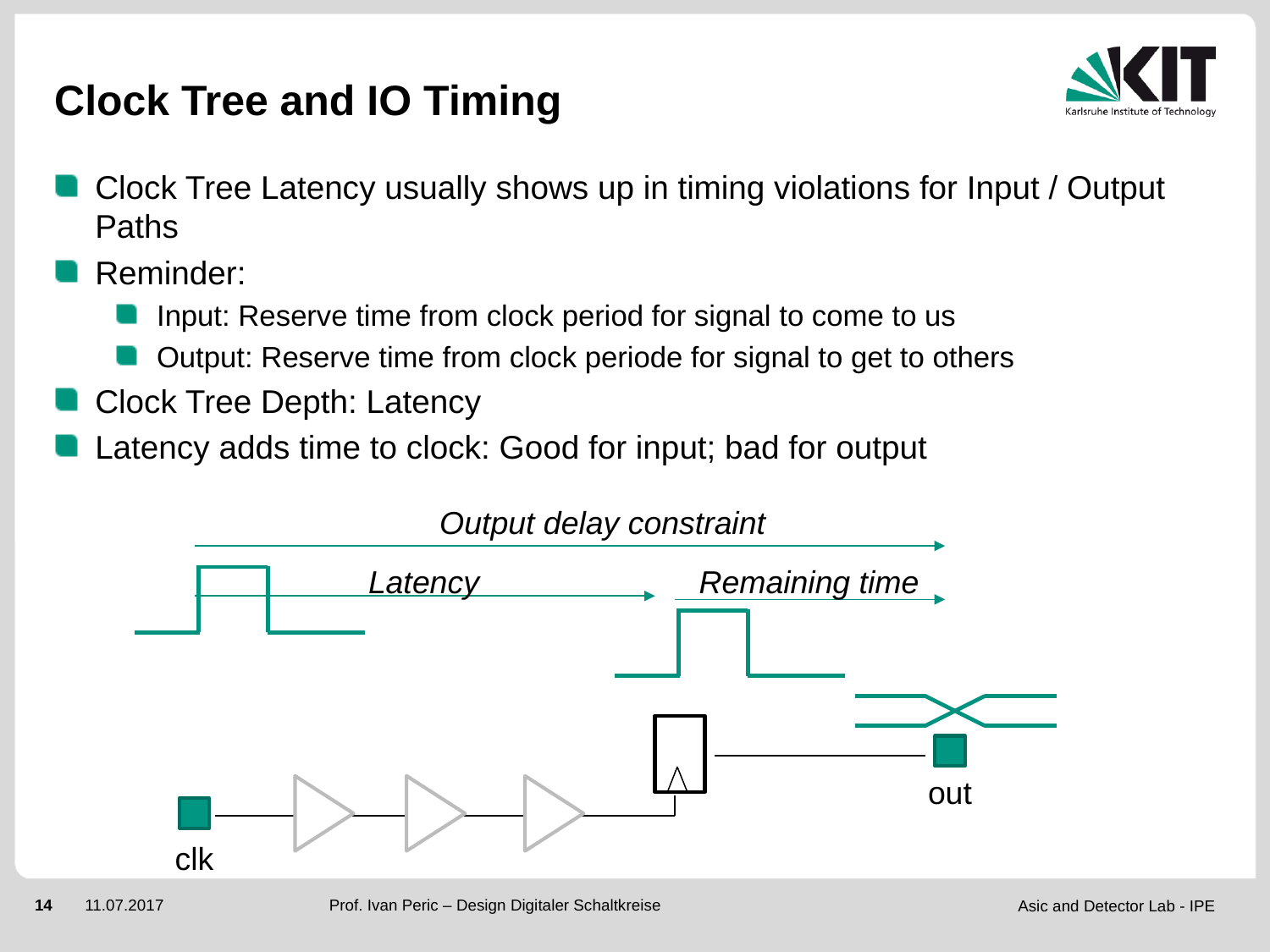

# Clock Tree and IO Timing
Clock Tree Latency usually shows up in timing violations for Input / Output Paths
Reminder:
Input: Reserve time from clock period for signal to come to us
Output: Reserve time from clock periode for signal to get to others
Clock Tree Depth: Latency
Latency adds time to clock: Good for input; bad for output
Output delay constraint
Latency
Remaining time

out

clk